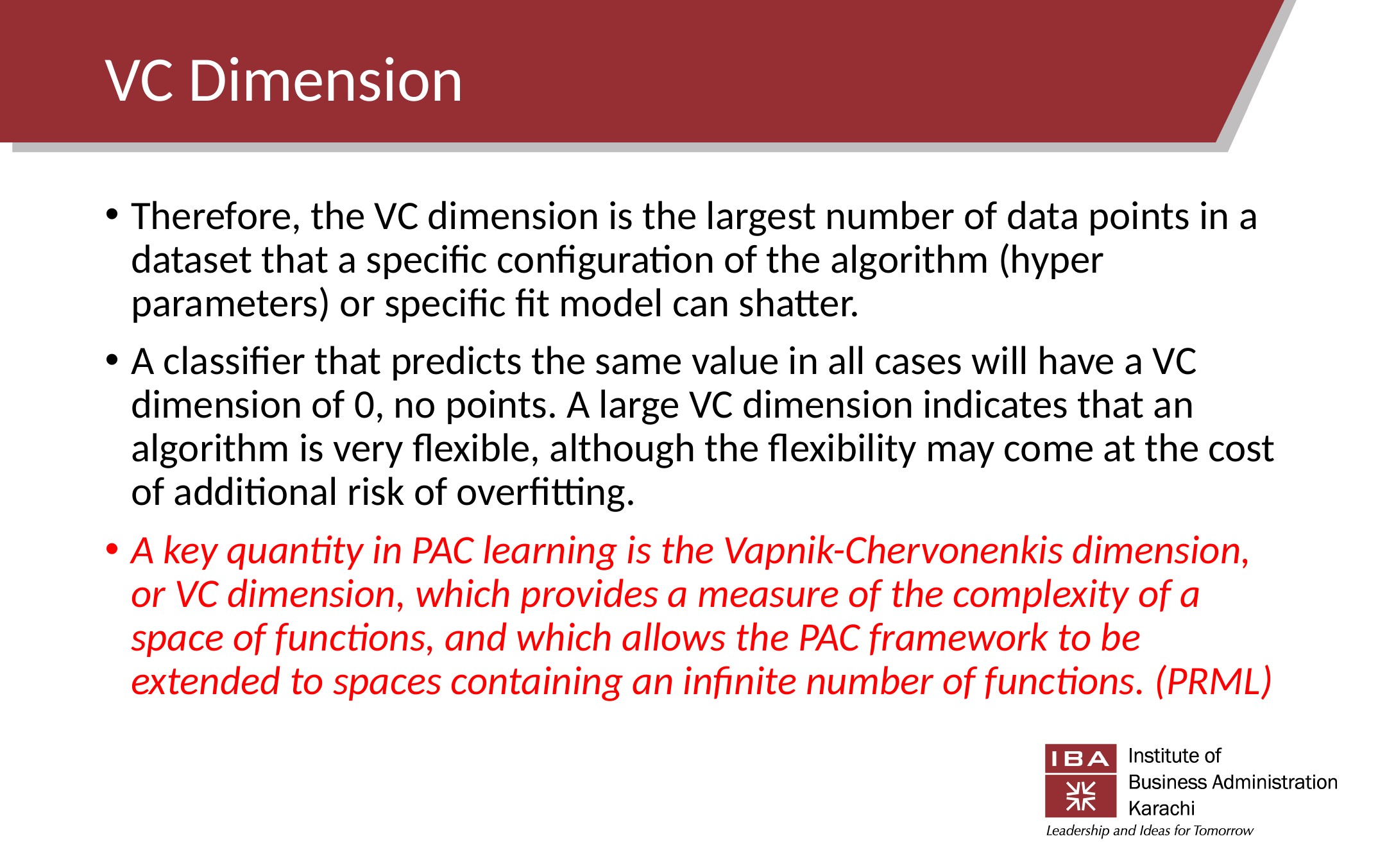

# VC Dimension
Therefore, the VC dimension is the largest number of data points in a dataset that a specific configuration of the algorithm (hyper parameters) or specific fit model can shatter.
A classifier that predicts the same value in all cases will have a VC dimension of 0, no points. A large VC dimension indicates that an algorithm is very flexible, although the flexibility may come at the cost of additional risk of overfitting.
A key quantity in PAC learning is the Vapnik-Chervonenkis dimension, or VC dimension, which provides a measure of the complexity of a space of functions, and which allows the PAC framework to be extended to spaces containing an infinite number of functions. (PRML)